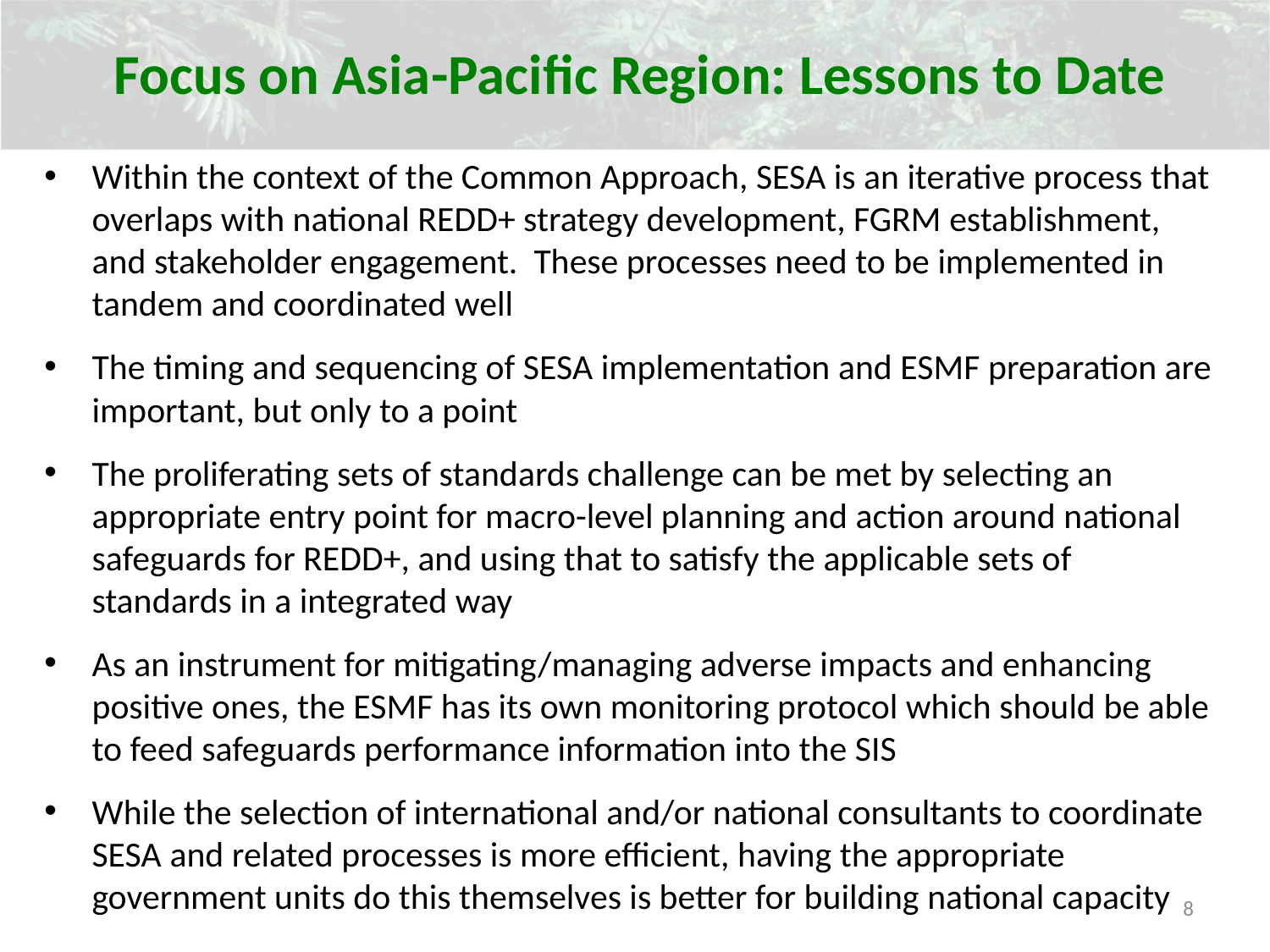

Focus on Asia-Pacific Region: Lessons to Date
Within the context of the Common Approach, SESA is an iterative process that overlaps with national REDD+ strategy development, FGRM establishment, and stakeholder engagement.  These processes need to be implemented in tandem and coordinated well
The timing and sequencing of SESA implementation and ESMF preparation are important, but only to a point
The proliferating sets of standards challenge can be met by selecting an appropriate entry point for macro-level planning and action around national safeguards for REDD+, and using that to satisfy the applicable sets of standards in a integrated way
As an instrument for mitigating/managing adverse impacts and enhancing positive ones, the ESMF has its own monitoring protocol which should be able to feed safeguards performance information into the SIS
While the selection of international and/or national consultants to coordinate SESA and related processes is more efficient, having the appropriate government units do this themselves is better for building national capacity
8